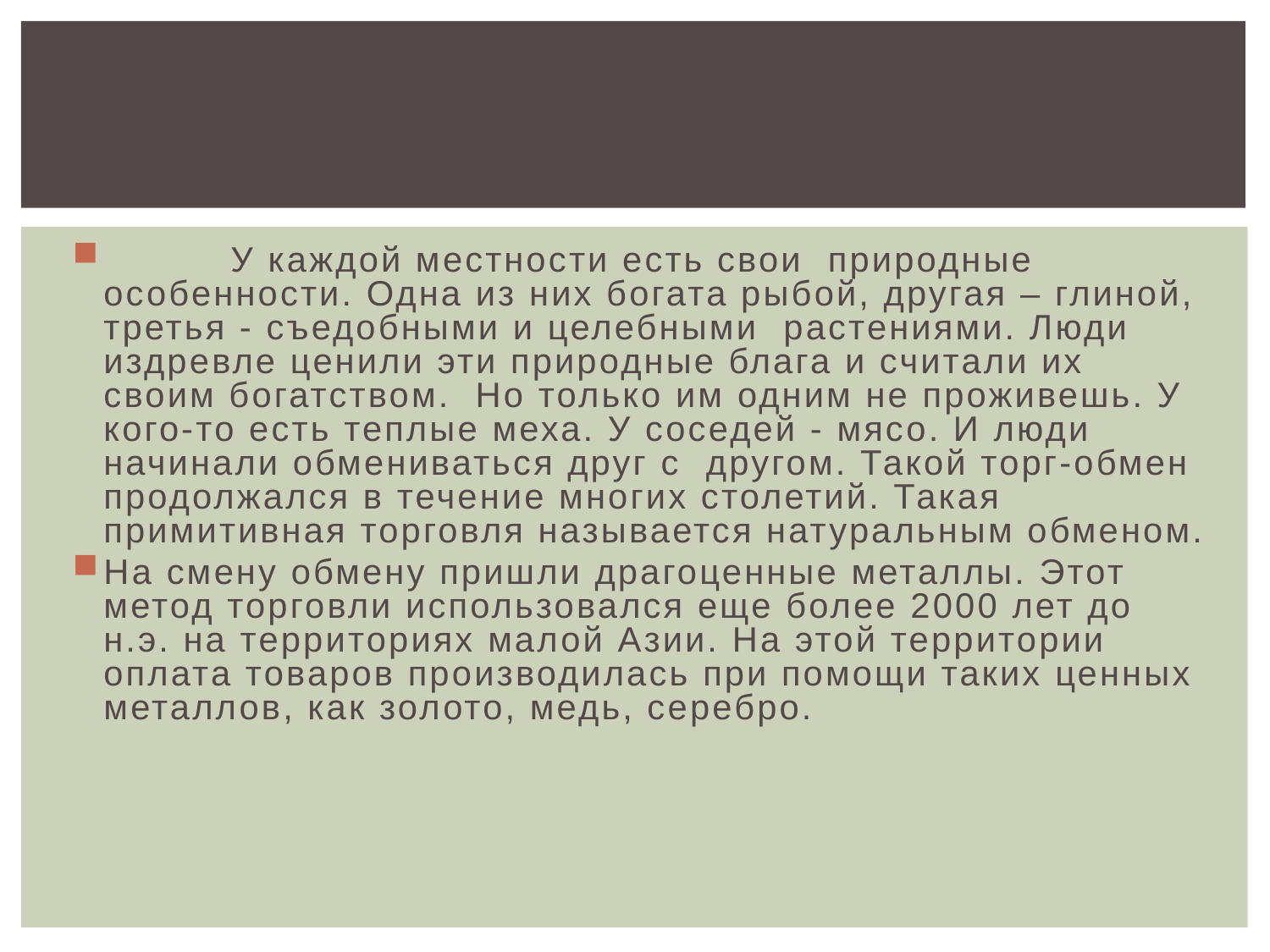

#
	У каждой местности есть свои  природные особенности. Одна из них богата рыбой, другая – глиной, третья - съедобными и целебными  растениями. Люди издревле ценили эти природные блага и считали их своим богатством.  Но только им одним не проживешь. У кого-то есть теплые меха. У соседей - мясо. И люди начинали обмениваться друг с  другом. Такой торг-обмен продолжался в течение многих столетий. Такая примитивная торговля называется натуральным обменом.
На смену обмену пришли драгоценные металлы. Этот метод торговли использовался еще более 2000 лет до н.э. на территориях малой Азии. На этой территории оплата товаров производилась при помощи таких ценных металлов, как золото, медь, серебро.